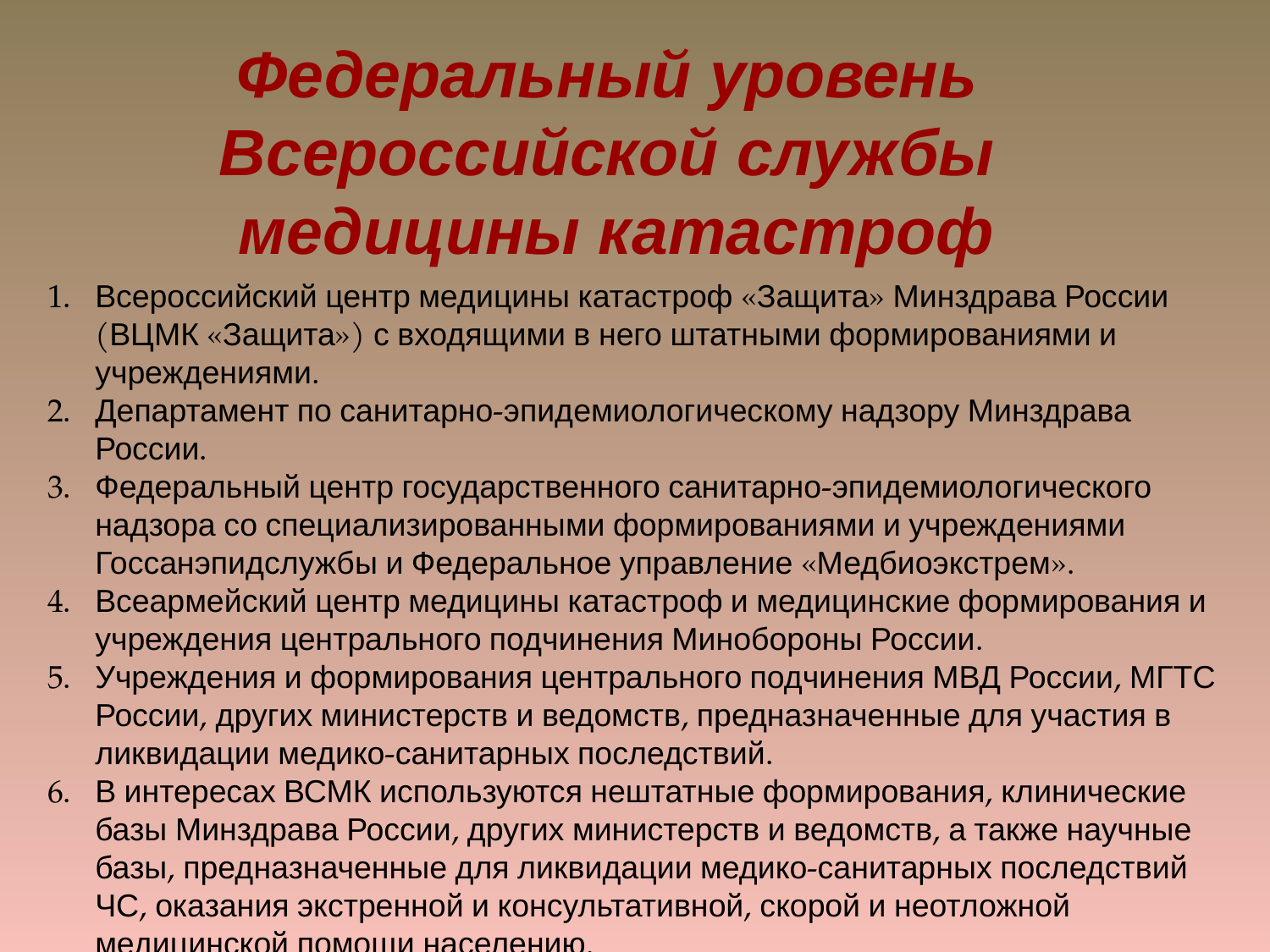

Федеральный уровень
Всероссийской службы
медицины катастроф
Всероссийский центр медицины катастроф «Защита» Минздрава России (ВЦМК «Защита») с входящими в него штатными формированиями и учреждениями.
Департамент по санитарно-эпидемиологическому надзору Минздрава России.
Федеральный центр государственного санитарно-эпидемиологического надзора со специализированными формированиями и учреждениями Госсанэпидслужбы и Федеральное управление «Медбиоэкстрем».
Всеармейский центр медицины катастроф и медицинские формирования и учреждения центрального подчинения Минобороны России.
Учреждения и формирования центрального подчинения МВД России, МГТС России, других министерств и ведомств, предназначенные для участия в ликвидации медико-санитарных последствий.
В интересах ВСМК используются нештатные формирования, клинические базы Минздрава России, других министерств и ведомств, а также научные базы, предназначенные для ликвидации медико-санитарных последствий ЧС, оказания экстренной и консультативной, скорой и неотложной медицинской помощи населению.